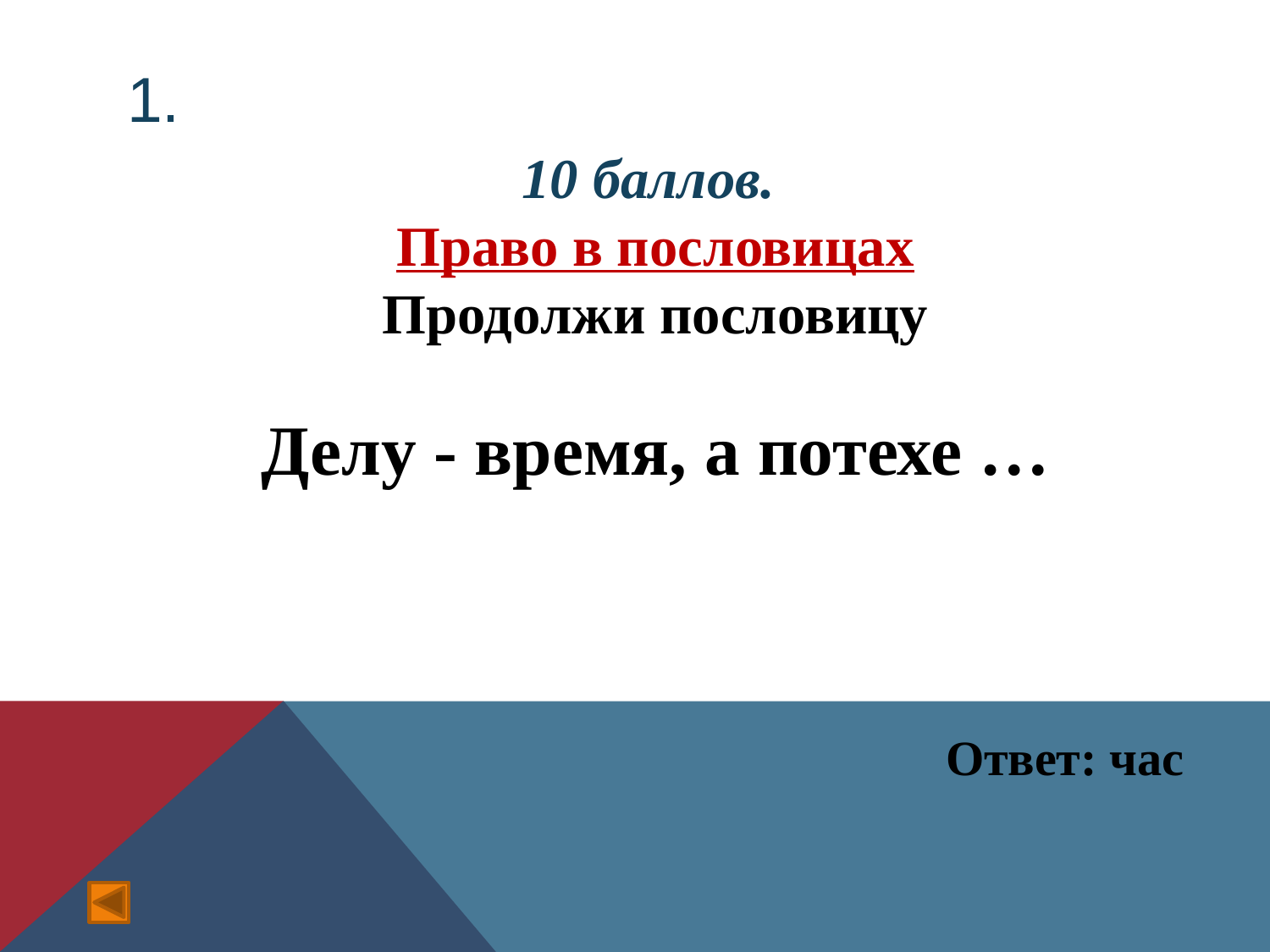

# 1.
10 баллов.
Право в пословицах
Продолжи пословицу

Делу - время, а потехе …

Ответ: час